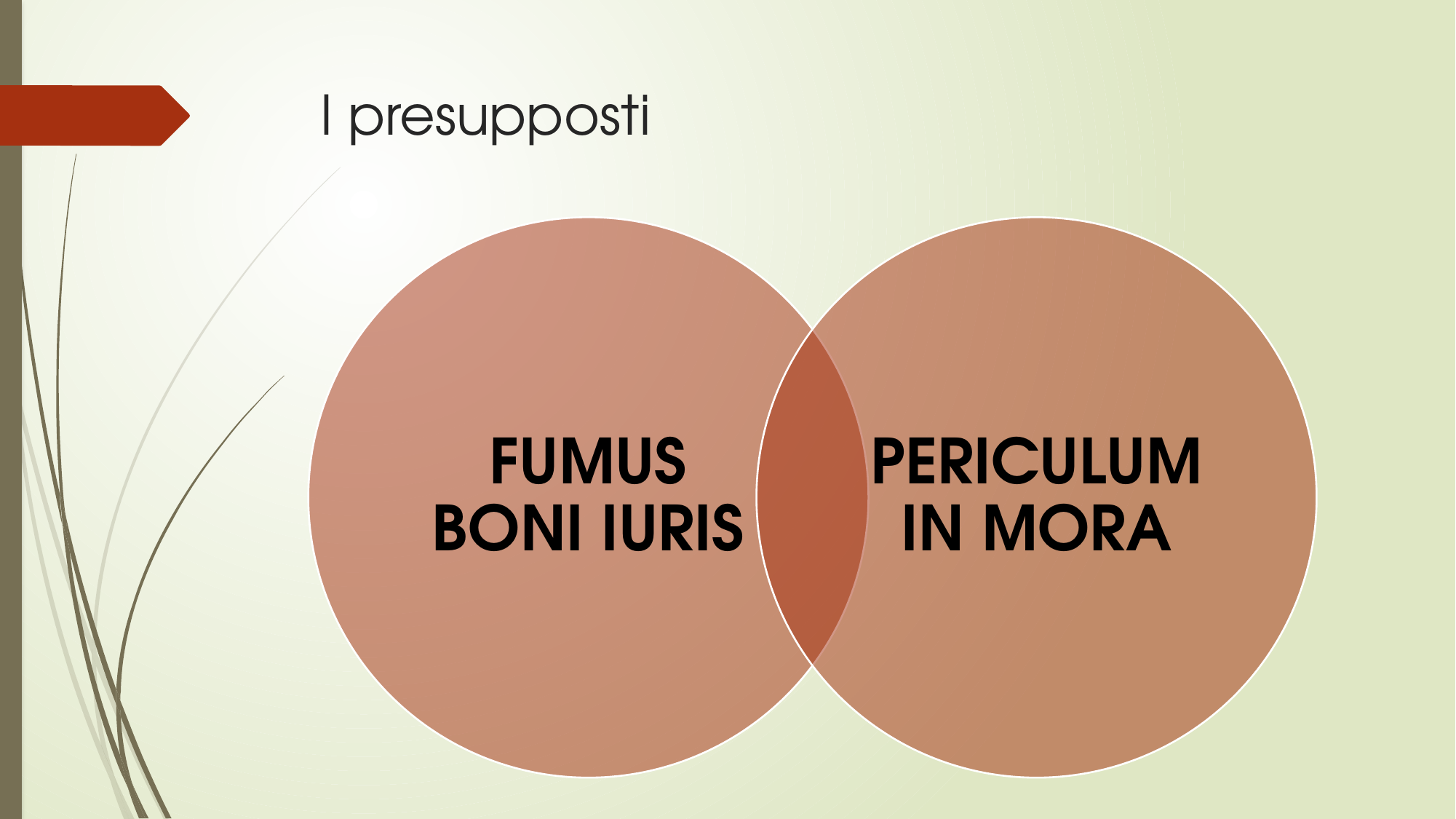

# I presupposti
FUMUS BONI IURIS
PERICULUM IN MORA